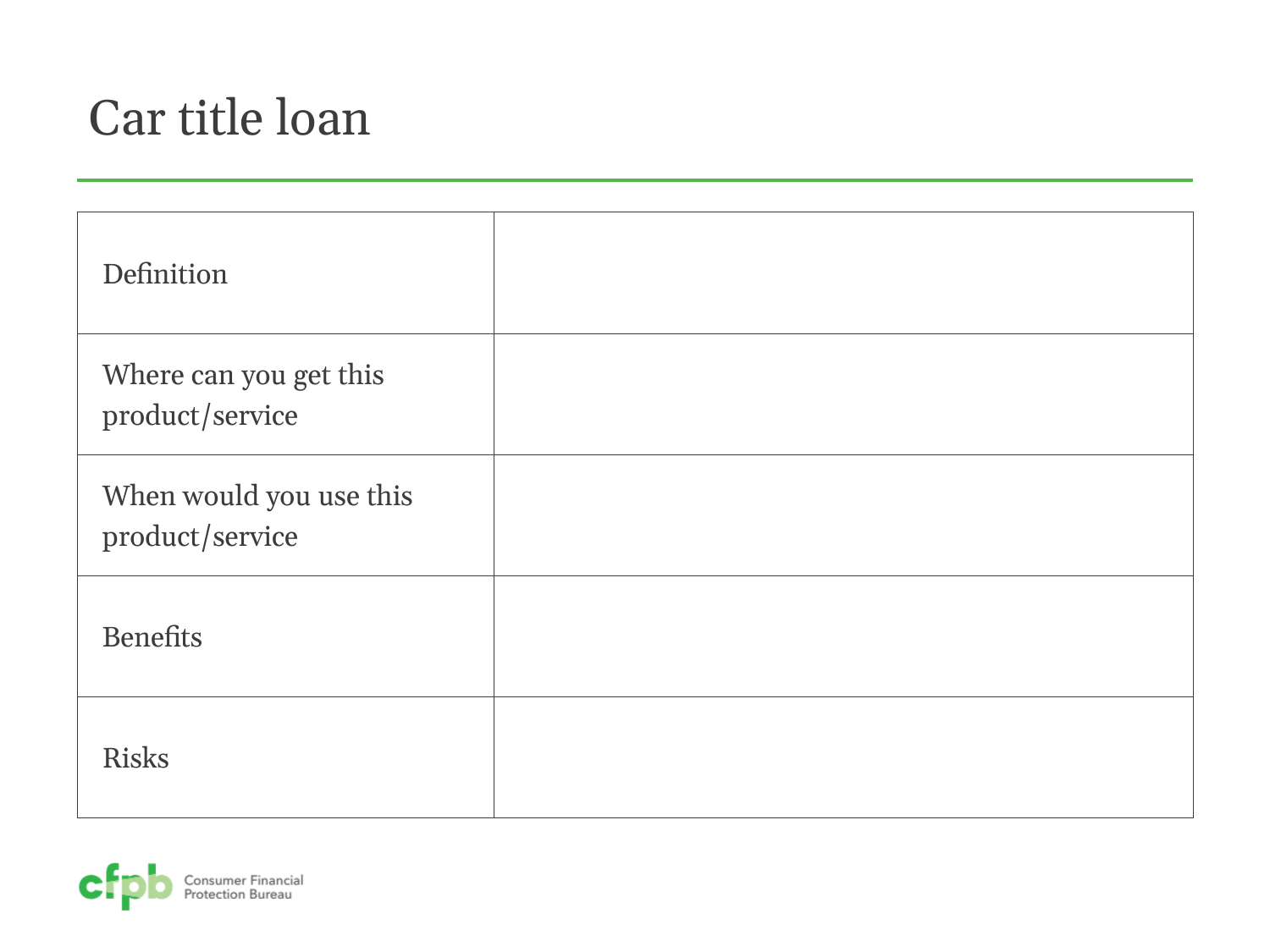

# Car title loan
| Definition |  |
| --- | --- |
| Where can you get this product/service |  |
| When would you use this product/service |  |
| Benefits |  |
| Risks |  |